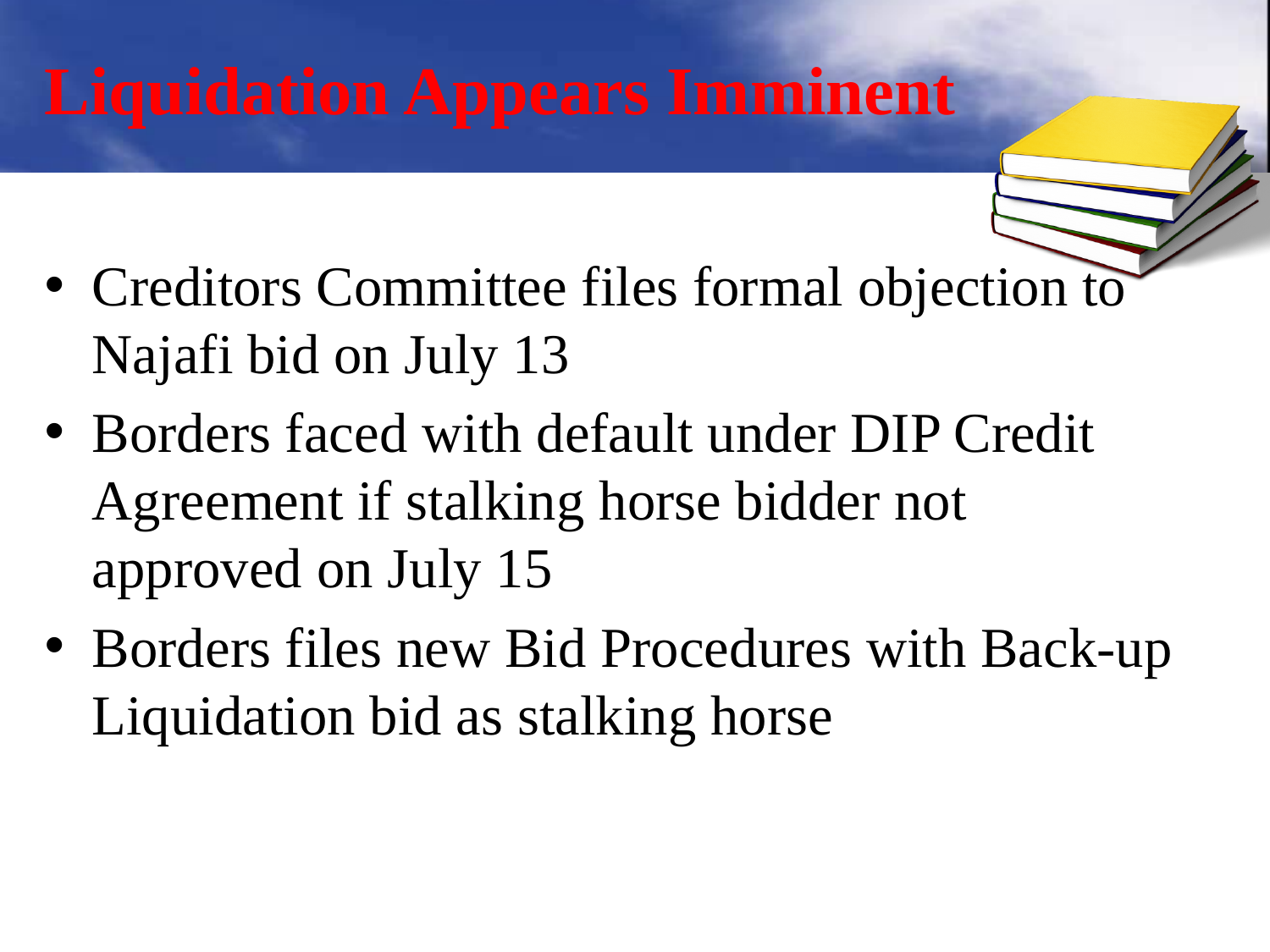

# Liquidation Appears Imminent
Creditors Committee files formal objection to Najafi bid on July 13
Borders faced with default under DIP Credit Agreement if stalking horse bidder not approved on July 15
Borders files new Bid Procedures with Back-up Liquidation bid as stalking horse